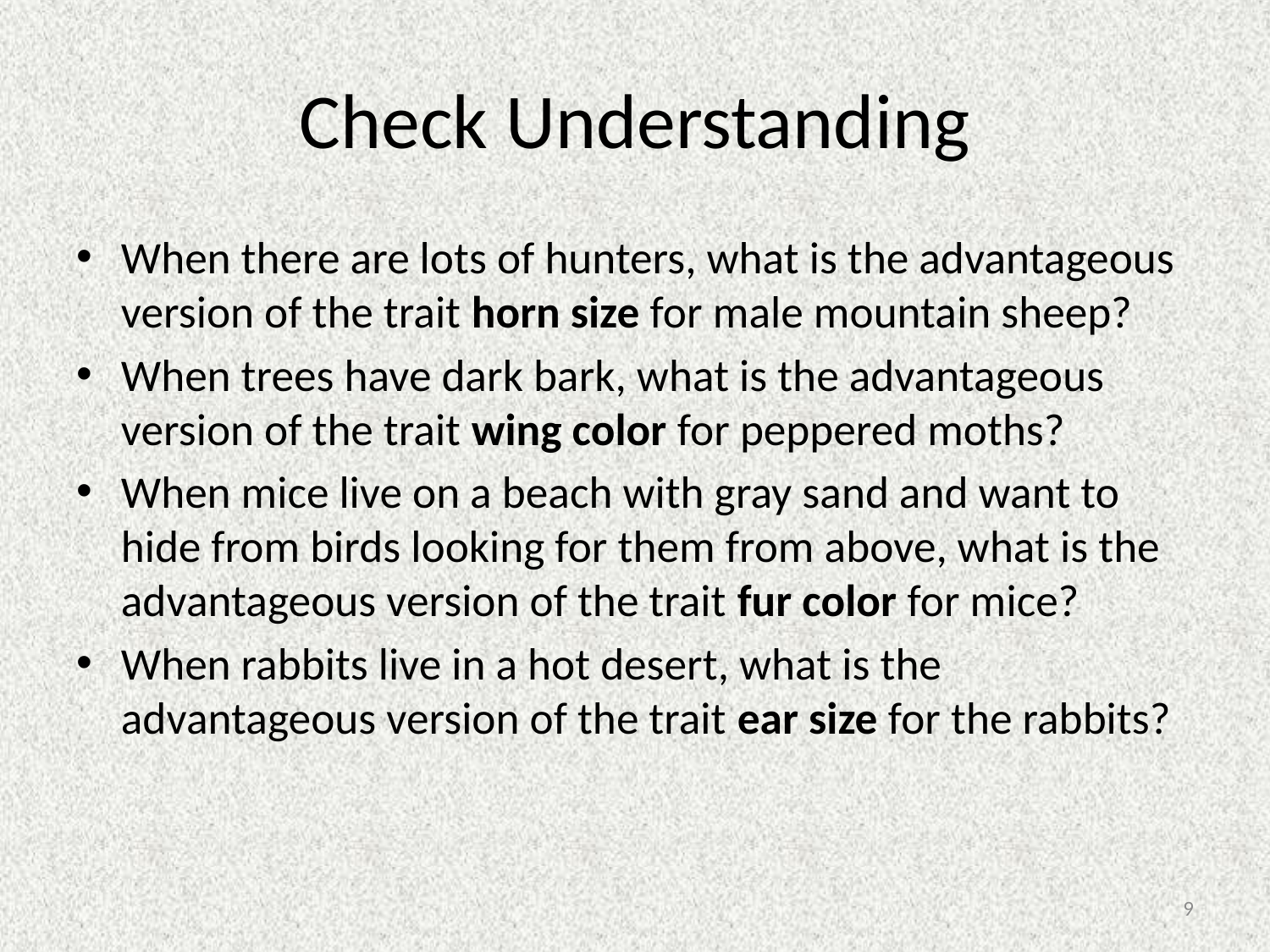

# Check Understanding
When there are lots of hunters, what is the advantageous version of the trait horn size for male mountain sheep?
When trees have dark bark, what is the advantageous version of the trait wing color for peppered moths?
When mice live on a beach with gray sand and want to hide from birds looking for them from above, what is the advantageous version of the trait fur color for mice?
When rabbits live in a hot desert, what is the advantageous version of the trait ear size for the rabbits?
9